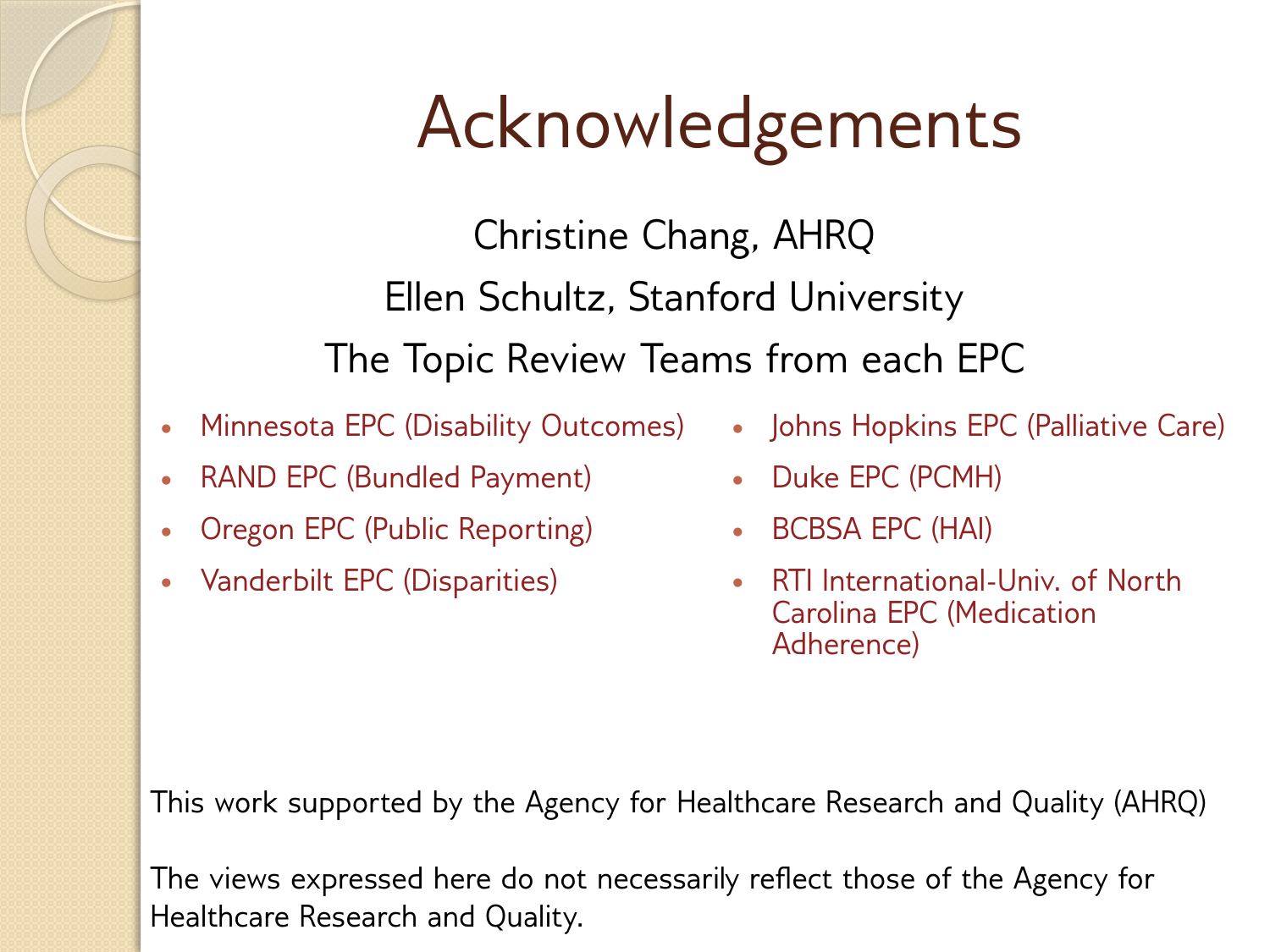

# Acknowledgements
Christine Chang, AHRQ
Ellen Schultz, Stanford University
The Topic Review Teams from each EPC

| Minnesota EPC (Disability Outcomes) | Johns Hopkins EPC (Palliative Care) |
| --- | --- |
| RAND EPC (Bundled Payment) | Duke EPC (PCMH) |
| Oregon EPC (Public Reporting) | BCBSA EPC (HAI) |
| Vanderbilt EPC (Disparities) | RTI International-Univ. of North Carolina EPC (Medication Adherence) |
This work supported by the Agency for Healthcare Research and Quality (AHRQ)

The views expressed here do not necessarily reflect those of the Agency for Healthcare Research and Quality.